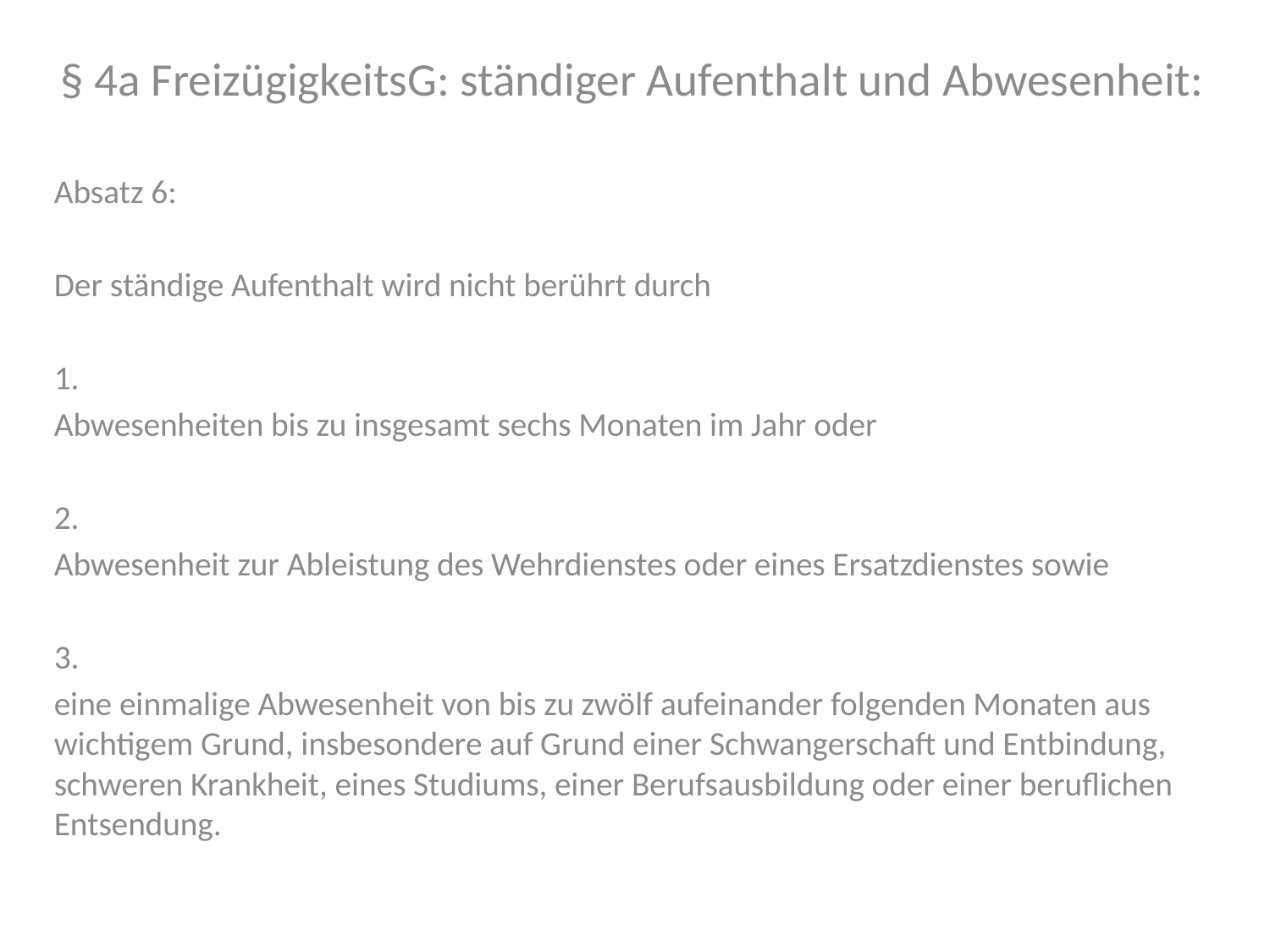

§ 4a FreizügigkeitsG: ständiger Aufenthalt und Abwesenheit:

Absatz 6:

Der ständige Aufenthalt wird nicht berührt durch

1.
Abwesenheiten bis zu insgesamt sechs Monaten im Jahr oder

2.
Abwesenheit zur Ableistung des Wehrdienstes oder eines Ersatzdienstes sowie

3.
eine einmalige Abwesenheit von bis zu zwölf aufeinander folgenden Monaten aus wichtigem Grund, insbesondere auf Grund einer Schwangerschaft und Entbindung, schweren Krankheit, eines Studiums, einer Berufsausbildung oder einer beruflichen Entsendung.